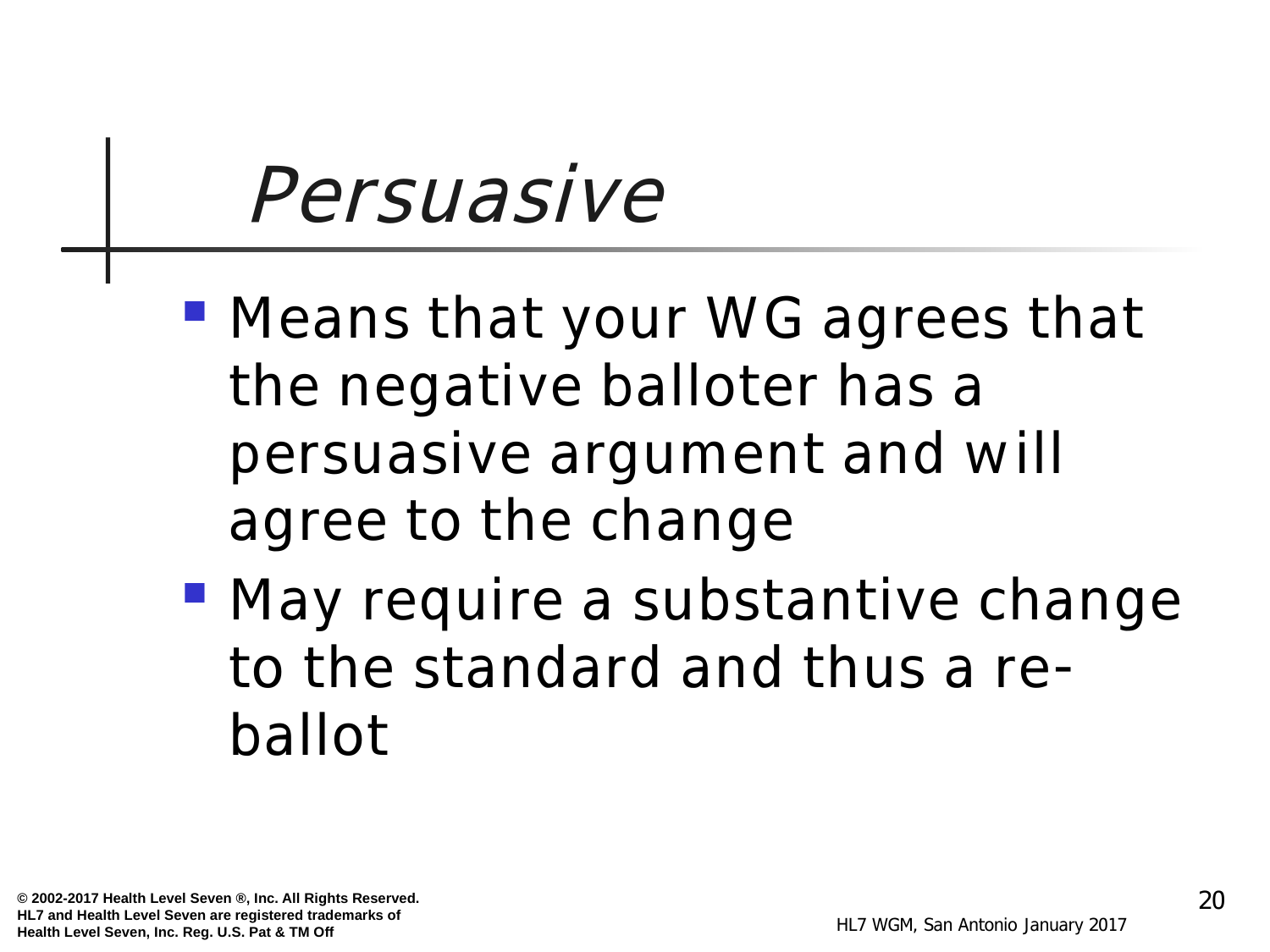

# Persuasive
Means that your WG agrees that the negative balloter has a persuasive argument and will agree to the change
May require a substantive change to the standard and thus a re-ballot
20